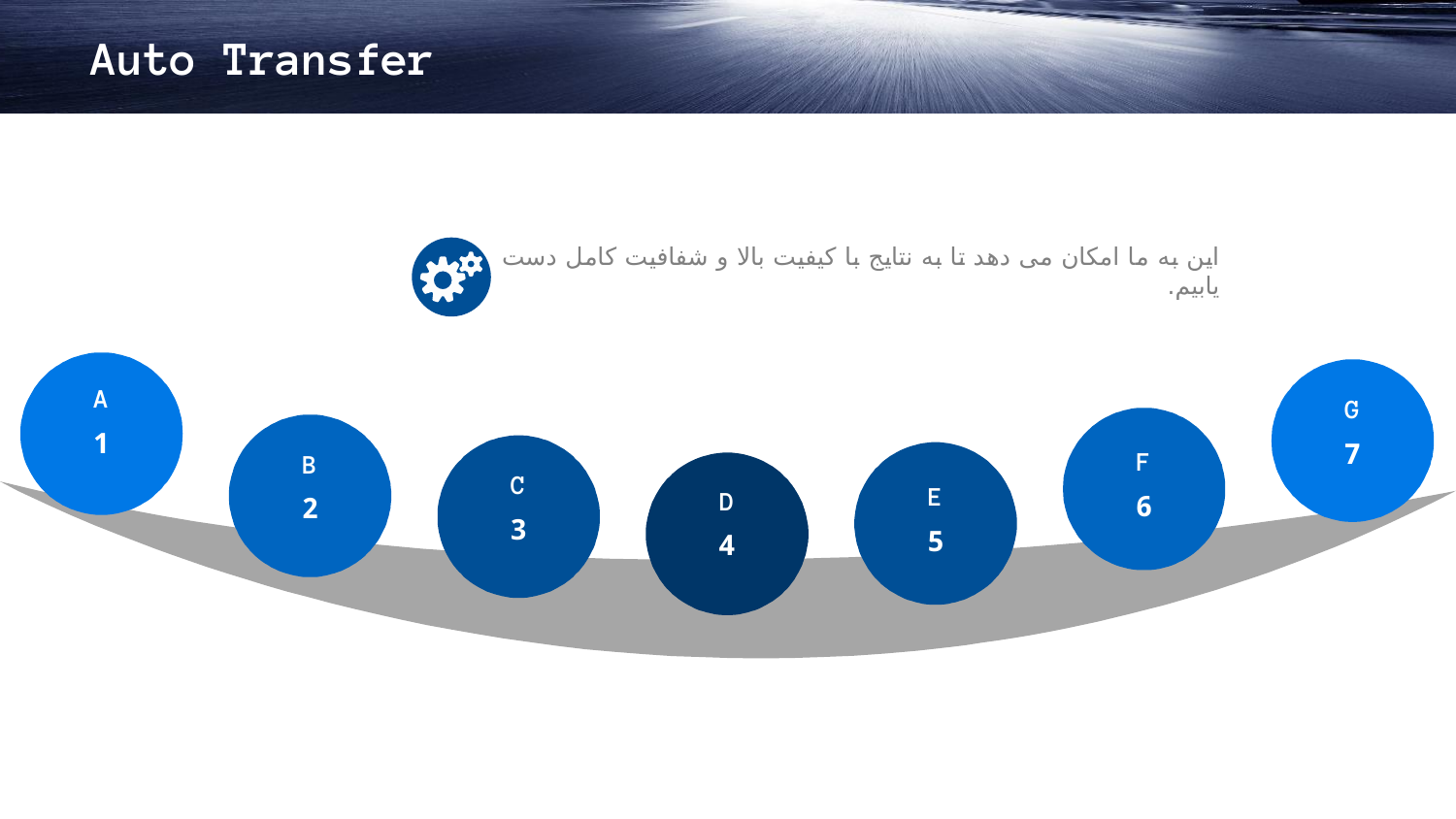

این به ما امکان می دهد تا به نتایج با کیفیت بالا و شفافیت کامل دست یابیم.

A
1

G
7

F
6

B
2

C
3

E
5

D
4